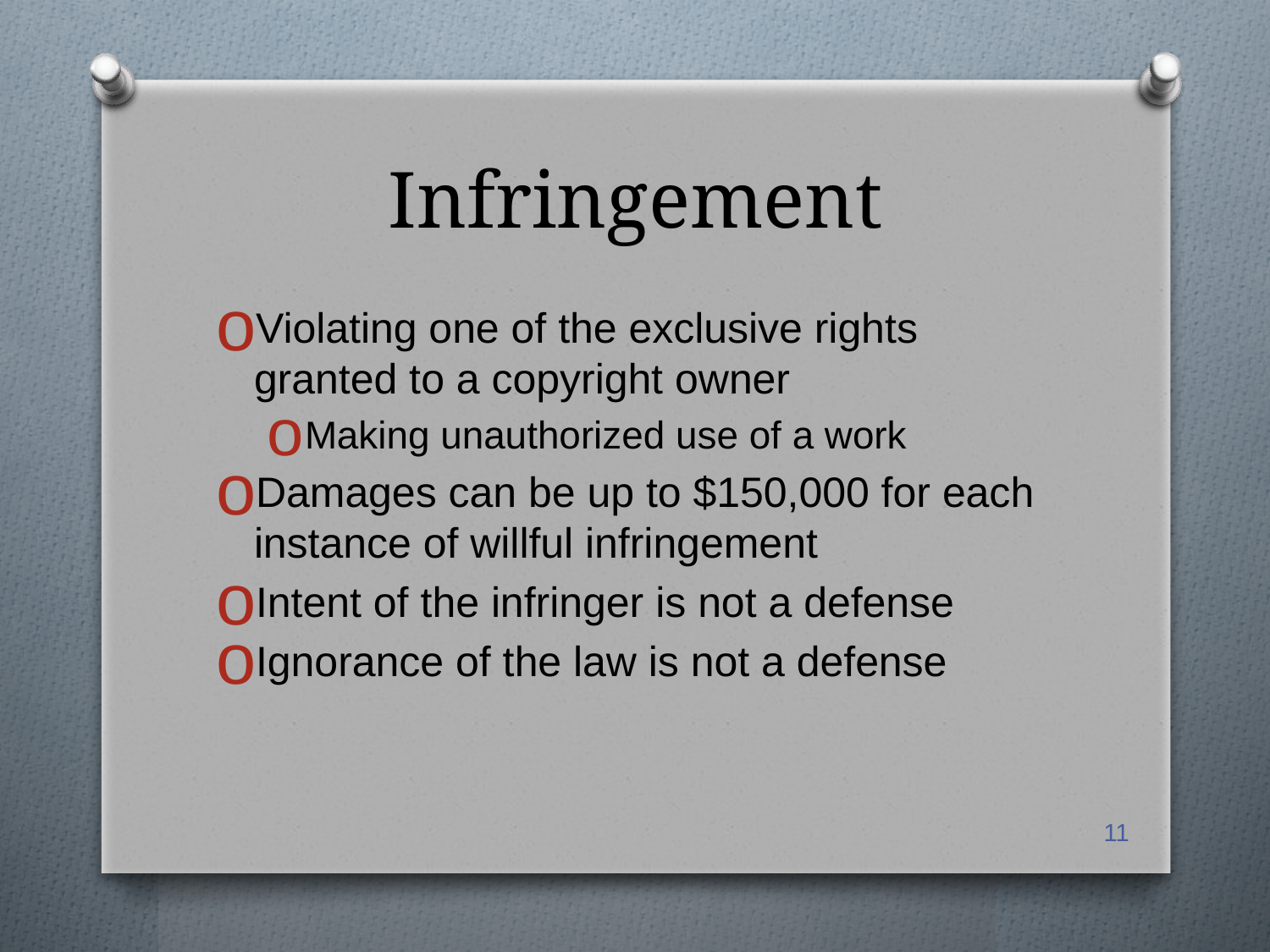

# Infringement
Violating one of the exclusive rights granted to a copyright owner
Making unauthorized use of a work
Damages can be up to $150,000 for each instance of willful infringement
Intent of the infringer is not a defense
Ignorance of the law is not a defense
11